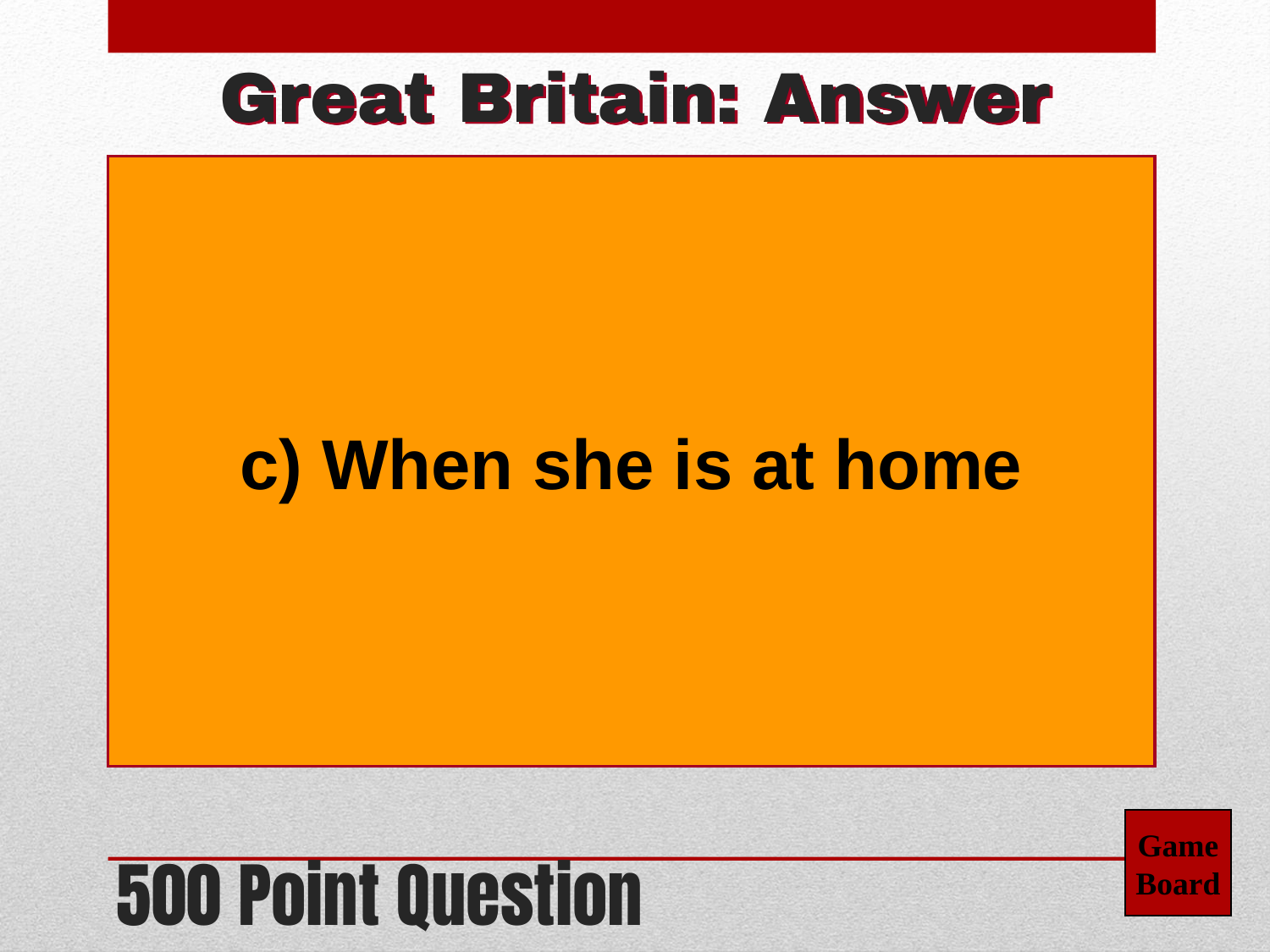

Great Britain: Answer
c) When she is at home
Game
Board
500 Point Question